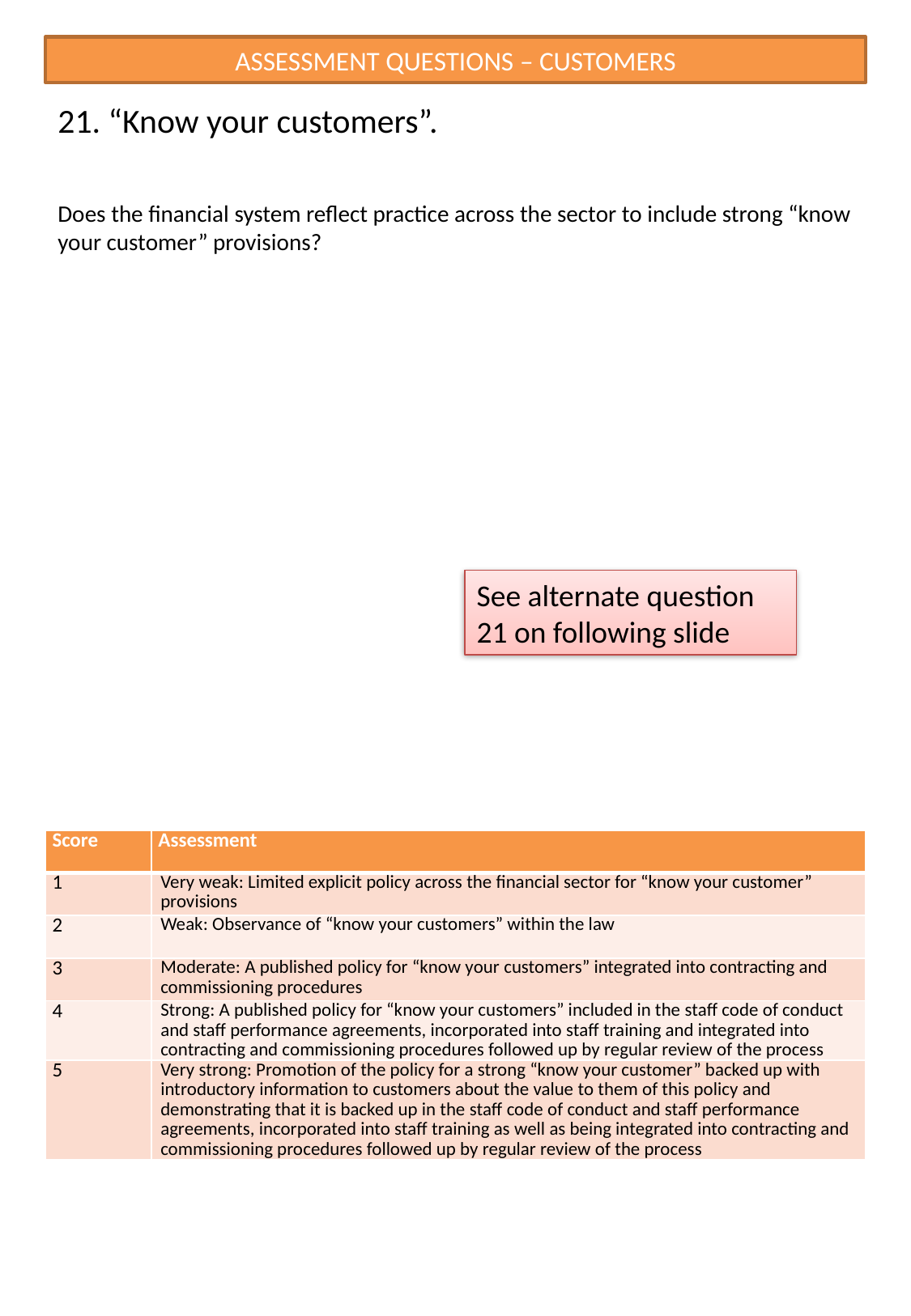

ASSESSMENT QUESTIONS – CUSTOMERS
# 21. “Know your customers”.
Does the financial system reflect practice across the sector to include strong “know your customer” provisions?

See alternate question 21 on following slide
| Score | Assessment |
| --- | --- |
| 1 | Very weak: Limited explicit policy across the financial sector for “know your customer” provisions |
| 2 | Weak: Observance of “know your customers” within the law |
| 3 | Moderate: A published policy for “know your customers” integrated into contracting and commissioning procedures |
| 4 | Strong: A published policy for “know your customers” included in the staff code of conduct and staff performance agreements, incorporated into staff training and integrated into contracting and commissioning procedures followed up by regular review of the process |
| 5 | Very strong: Promotion of the policy for a strong “know your customer” backed up with introductory information to customers about the value to them of this policy and demonstrating that it is backed up in the staff code of conduct and staff performance agreements, incorporated into staff training as well as being integrated into contracting and commissioning procedures followed up by regular review of the process |